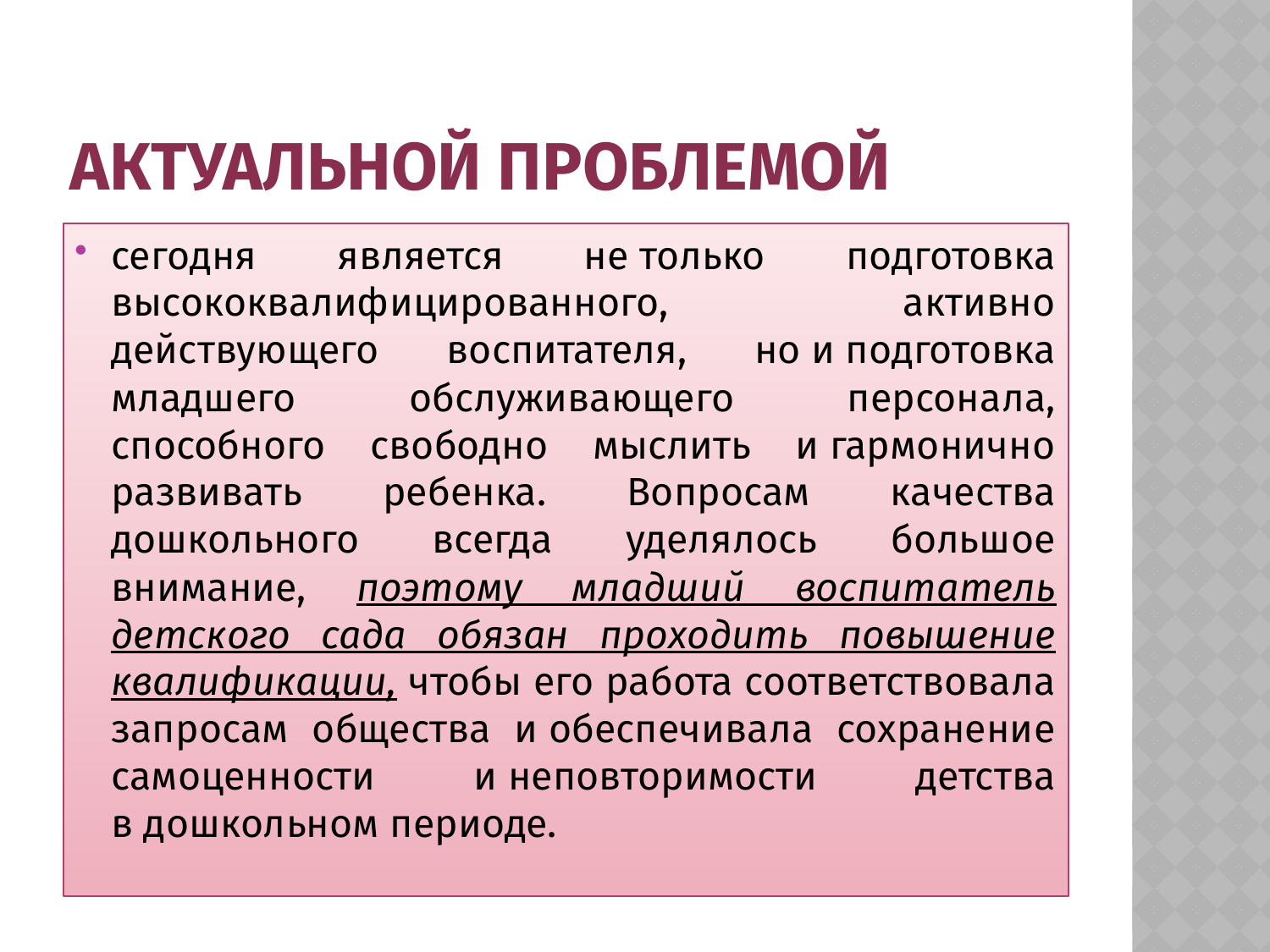

# Актуальной проблемой
сегодня является не только подготовка высококвалифицированного, активно действующего воспитателя, но и подготовка младшего обслуживающего персонала, способного свободно мыслить и гармонично развивать ребенка. Вопросам качества дошкольного всегда уделялось большое внимание, поэтому младший воспитатель детского сада обязан проходить повышение квалификации, чтобы его работа соответствовала запросам общества и обеспечивала сохранение самоценности и неповторимости детства в дошкольном периоде.